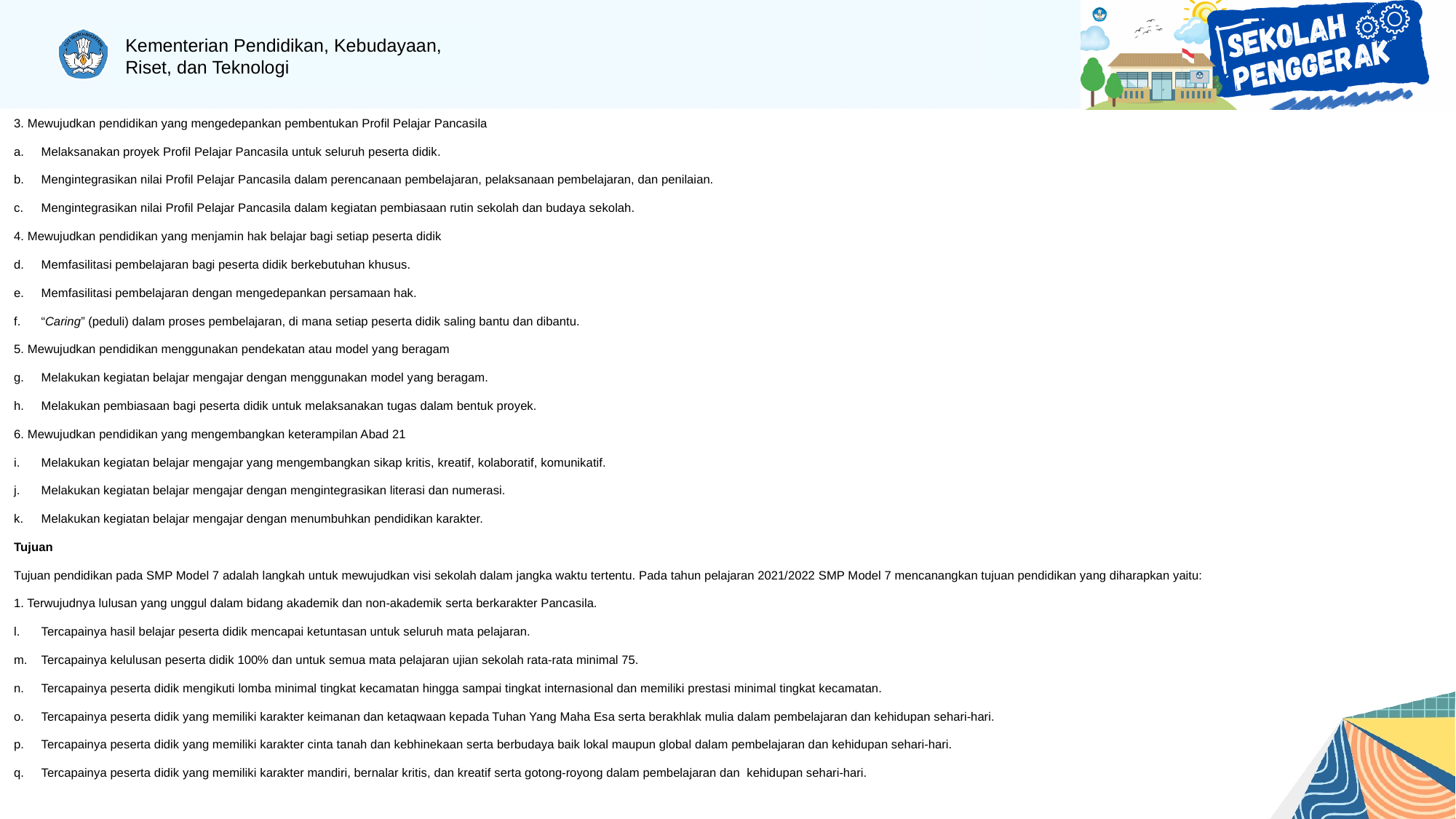

3. Mewujudkan pendidikan yang mengedepankan pembentukan Profil Pelajar Pancasila
Melaksanakan proyek Profil Pelajar Pancasila untuk seluruh peserta didik.
Mengintegrasikan nilai Profil Pelajar Pancasila dalam perencanaan pembelajaran, pelaksanaan pembelajaran, dan penilaian.
Mengintegrasikan nilai Profil Pelajar Pancasila dalam kegiatan pembiasaan rutin sekolah dan budaya sekolah.
4. Mewujudkan pendidikan yang menjamin hak belajar bagi setiap peserta didik
Memfasilitasi pembelajaran bagi peserta didik berkebutuhan khusus.
Memfasilitasi pembelajaran dengan mengedepankan persamaan hak.
“Caring” (peduli) dalam proses pembelajaran, di mana setiap peserta didik saling bantu dan dibantu.
5. Mewujudkan pendidikan menggunakan pendekatan atau model yang beragam
Melakukan kegiatan belajar mengajar dengan menggunakan model yang beragam.
Melakukan pembiasaan bagi peserta didik untuk melaksanakan tugas dalam bentuk proyek.
6. Mewujudkan pendidikan yang mengembangkan keterampilan Abad 21
Melakukan kegiatan belajar mengajar yang mengembangkan sikap kritis, kreatif, kolaboratif, komunikatif.
Melakukan kegiatan belajar mengajar dengan mengintegrasikan literasi dan numerasi.
Melakukan kegiatan belajar mengajar dengan menumbuhkan pendidikan karakter.
Tujuan
Tujuan pendidikan pada SMP Model 7 adalah langkah untuk mewujudkan visi sekolah dalam jangka waktu tertentu. Pada tahun pelajaran 2021/2022 SMP Model 7 mencanangkan tujuan pendidikan yang diharapkan yaitu:
1. Terwujudnya lulusan yang unggul dalam bidang akademik dan non-akademik serta berkarakter Pancasila.
Tercapainya hasil belajar peserta didik mencapai ketuntasan untuk seluruh mata pelajaran.
Tercapainya kelulusan peserta didik 100% dan untuk semua mata pelajaran ujian sekolah rata-rata minimal 75.
Tercapainya peserta didik mengikuti lomba minimal tingkat kecamatan hingga sampai tingkat internasional dan memiliki prestasi minimal tingkat kecamatan.
Tercapainya peserta didik yang memiliki karakter keimanan dan ketaqwaan kepada Tuhan Yang Maha Esa serta berakhlak mulia dalam pembelajaran dan kehidupan sehari-hari.
Tercapainya peserta didik yang memiliki karakter cinta tanah dan kebhinekaan serta berbudaya baik lokal maupun global dalam pembelajaran dan kehidupan sehari-hari.
Tercapainya peserta didik yang memiliki karakter mandiri, bernalar kritis, dan kreatif serta gotong-royong dalam pembelajaran dan  kehidupan sehari-hari.